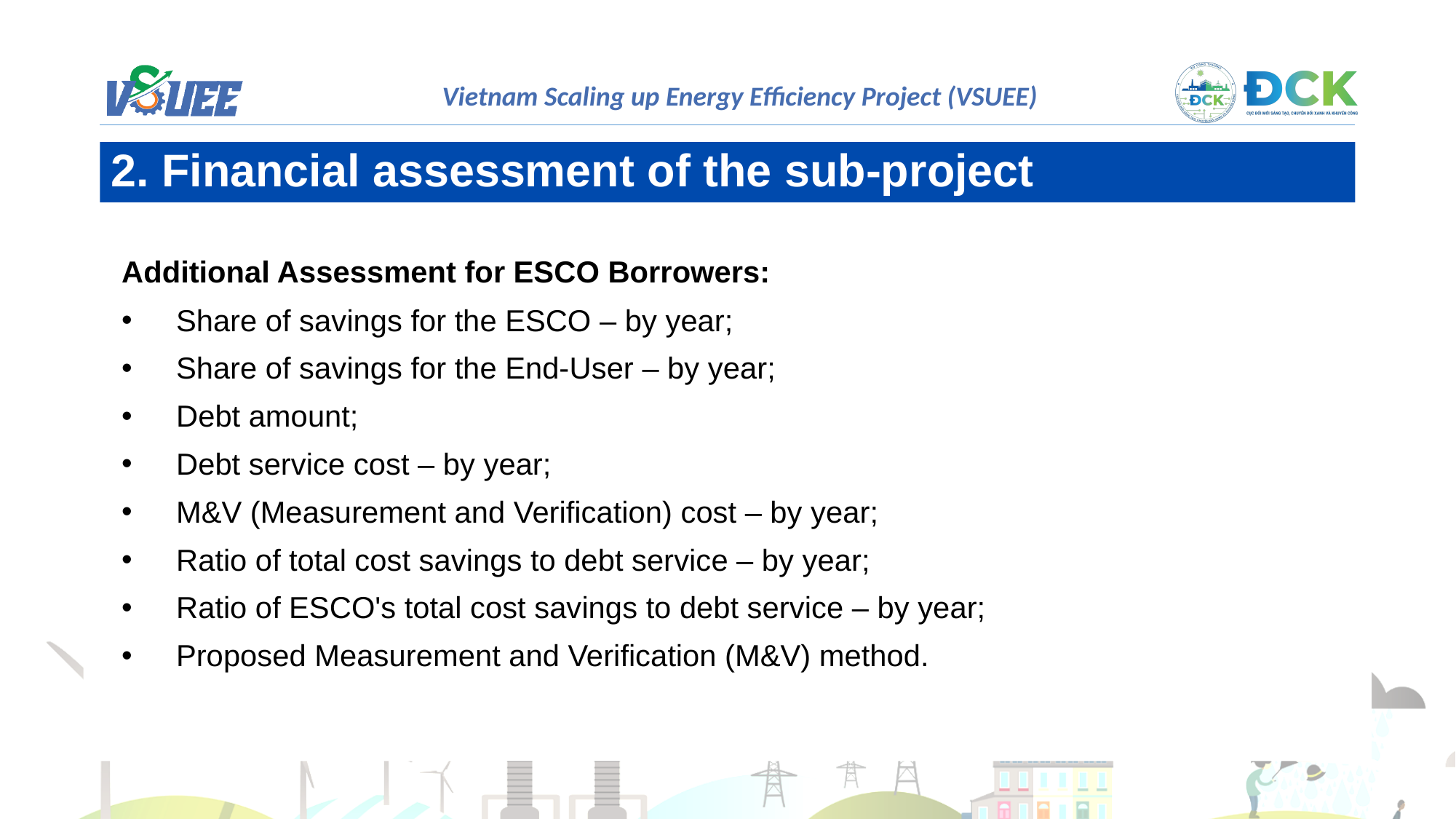

2. Financial assessment of the sub-project
Additional Assessment for ESCO Borrowers:
Share of savings for the ESCO – by year;
Share of savings for the End-User – by year;
Debt amount;
Debt service cost – by year;
M&V (Measurement and Verification) cost – by year;
Ratio of total cost savings to debt service – by year;
Ratio of ESCO's total cost savings to debt service – by year;
Proposed Measurement and Verification (M&V) method.